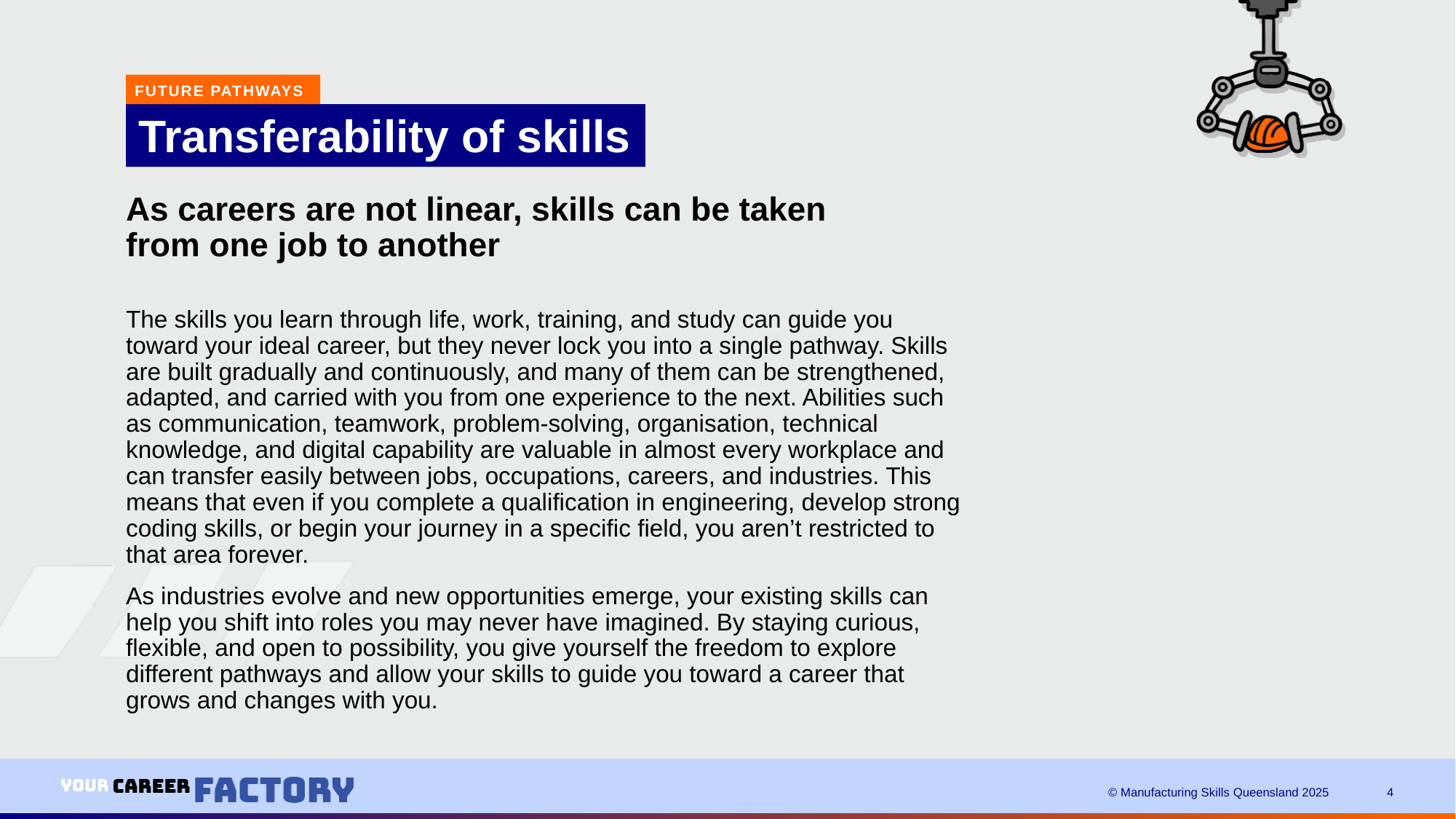

FUTURE PATHWAYS
# Transferability of skills
As careers are not linear, skills can be taken from one job to another
The skills you learn through life, work, training, and study can guide you toward your ideal career, but they never lock you into a single pathway. Skills are built gradually and continuously, and many of them can be strengthened, adapted, and carried with you from one experience to the next. Abilities such as communication, teamwork, problem-solving, organisation, technical knowledge, and digital capability are valuable in almost every workplace and can transfer easily between jobs, occupations, careers, and industries. This means that even if you complete a qualification in engineering, develop strong coding skills, or begin your journey in a specific field, you aren’t restricted to that area forever.
As industries evolve and new opportunities emerge, your existing skills can help you shift into roles you may never have imagined. By staying curious, flexible, and open to possibility, you give yourself the freedom to explore different pathways and allow your skills to guide you toward a career that grows and changes with you.